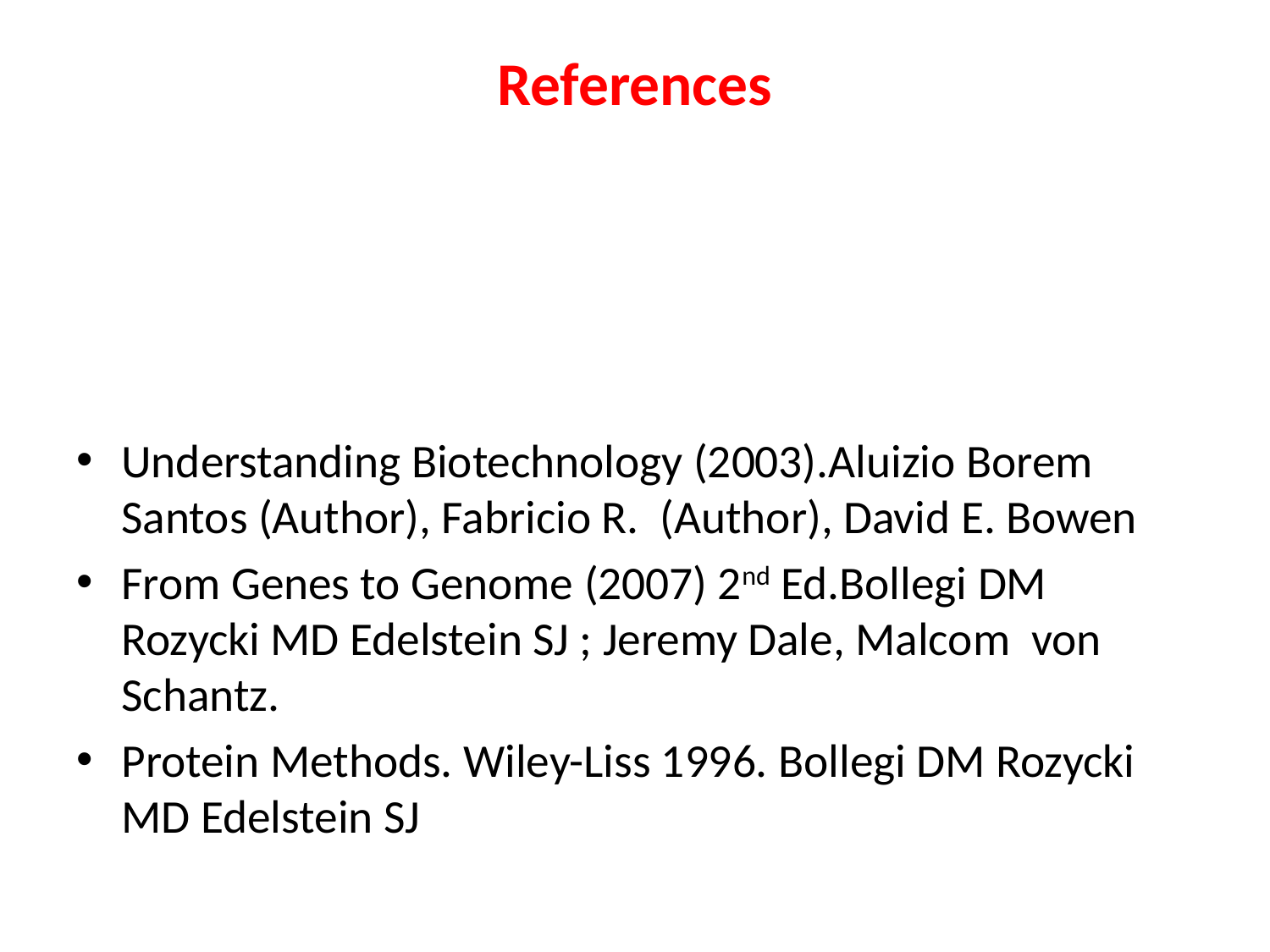

# References

Understanding Biotechnology (2003).Aluizio Borem Santos (Author), Fabricio R.  (Author), David E. Bowen
From Genes to Genome (2007) 2nd Ed.Bollegi DM Rozycki MD Edelstein SJ ; Jeremy Dale, Malcom  von Schantz.
Protein Methods. Wiley-Liss 1996. Bollegi DM Rozycki MD Edelstein SJ